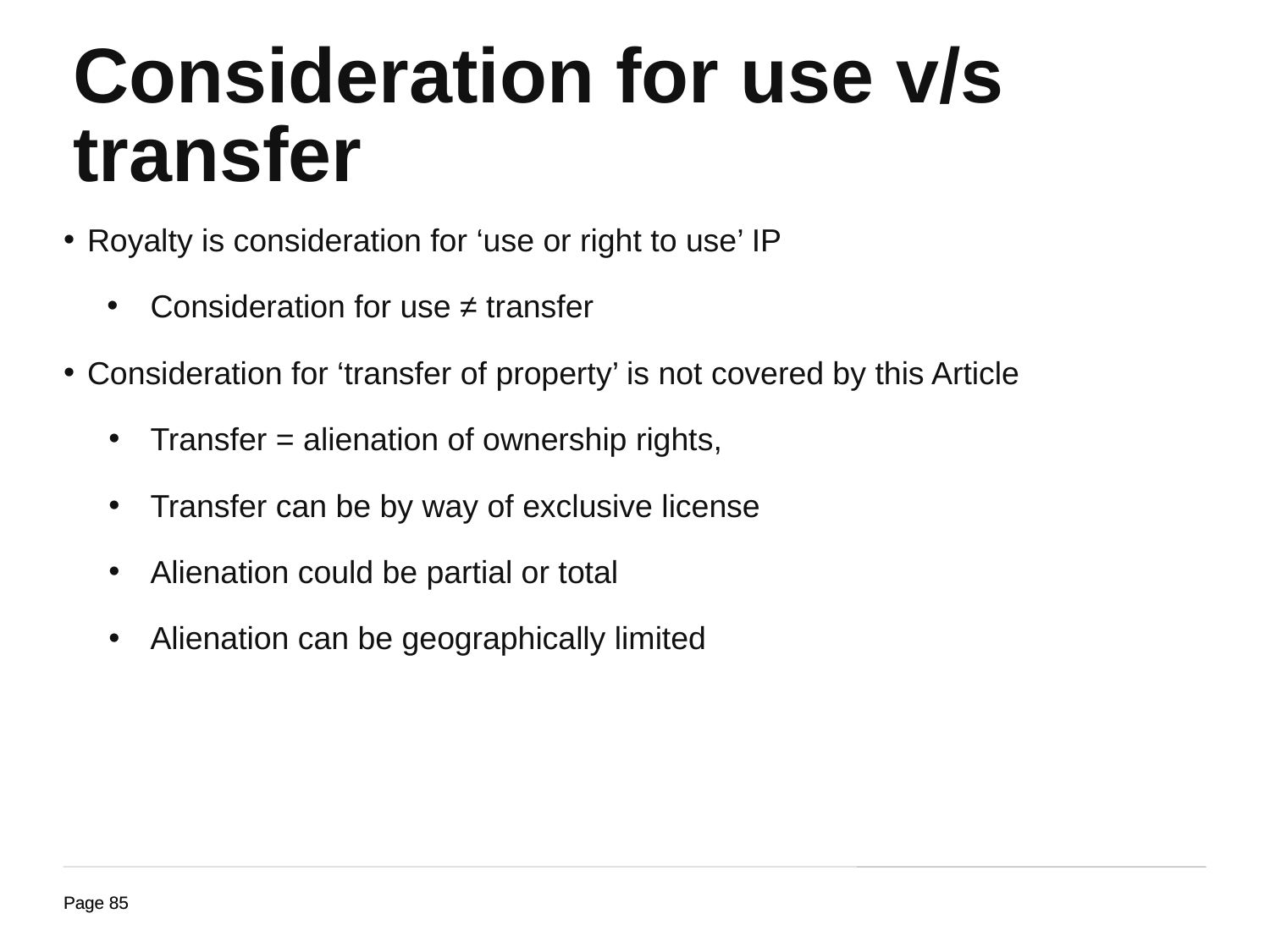

Consideration for use v/s transfer
Royalty is consideration for ‘use or right to use’ IP
Consideration for use ≠ transfer
Consideration for ‘transfer of property’ is not covered by this Article
Transfer = alienation of ownership rights,
Transfer can be by way of exclusive license
Alienation could be partial or total
Alienation can be geographically limited